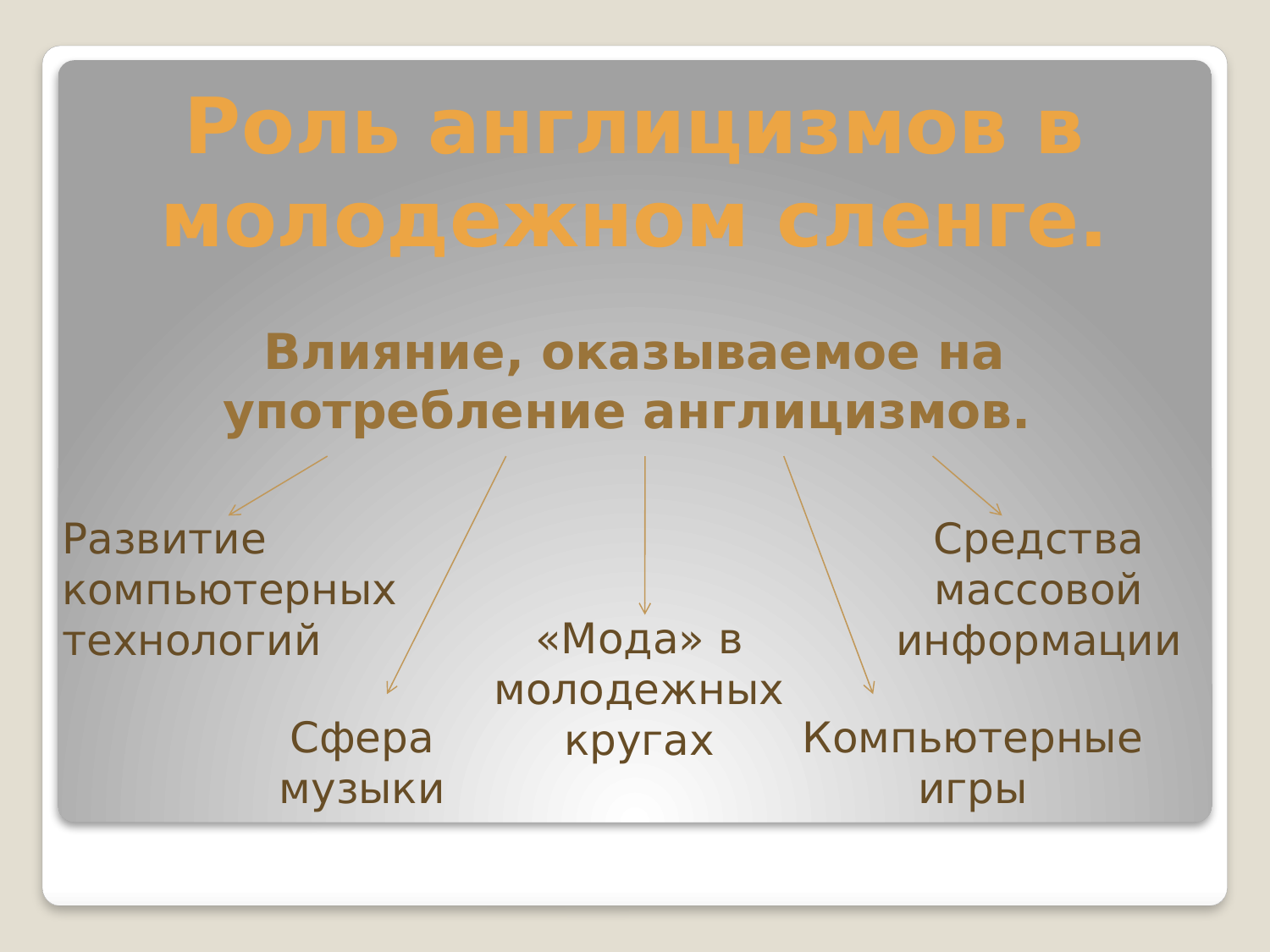

Роль англицизмов в молодежном сленге.
Влияние, оказываемое на употребление англицизмов.

Развитие компьютерных
технологий
Средства массовой
информации
«Мода» в
молодежных
кругах
Сфера музыки
Компьютерные
игры